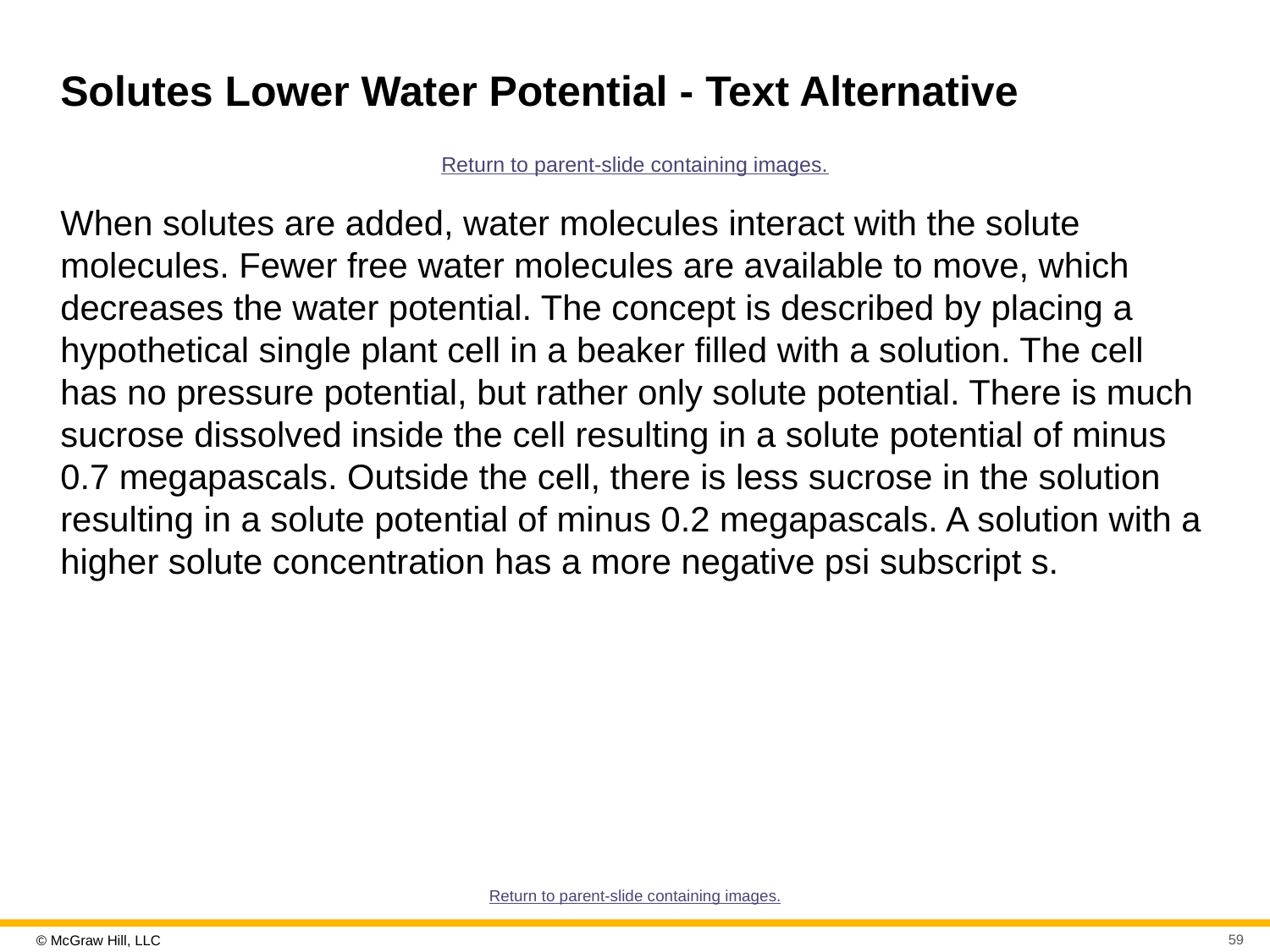

# Solutes Lower Water Potential - Text Alternative
Return to parent-slide containing images.
When solutes are added, water molecules interact with the solute molecules. Fewer free water molecules are available to move, which decreases the water potential. The concept is described by placing a hypothetical single plant cell in a beaker filled with a solution. The cell has no pressure potential, but rather only solute potential. There is much sucrose dissolved inside the cell resulting in a solute potential of minus 0.7 megapascals. Outside the cell, there is less sucrose in the solution resulting in a solute potential of minus 0.2 megapascals. A solution with a higher solute concentration has a more negative psi subscript s.
Return to parent-slide containing images.
59